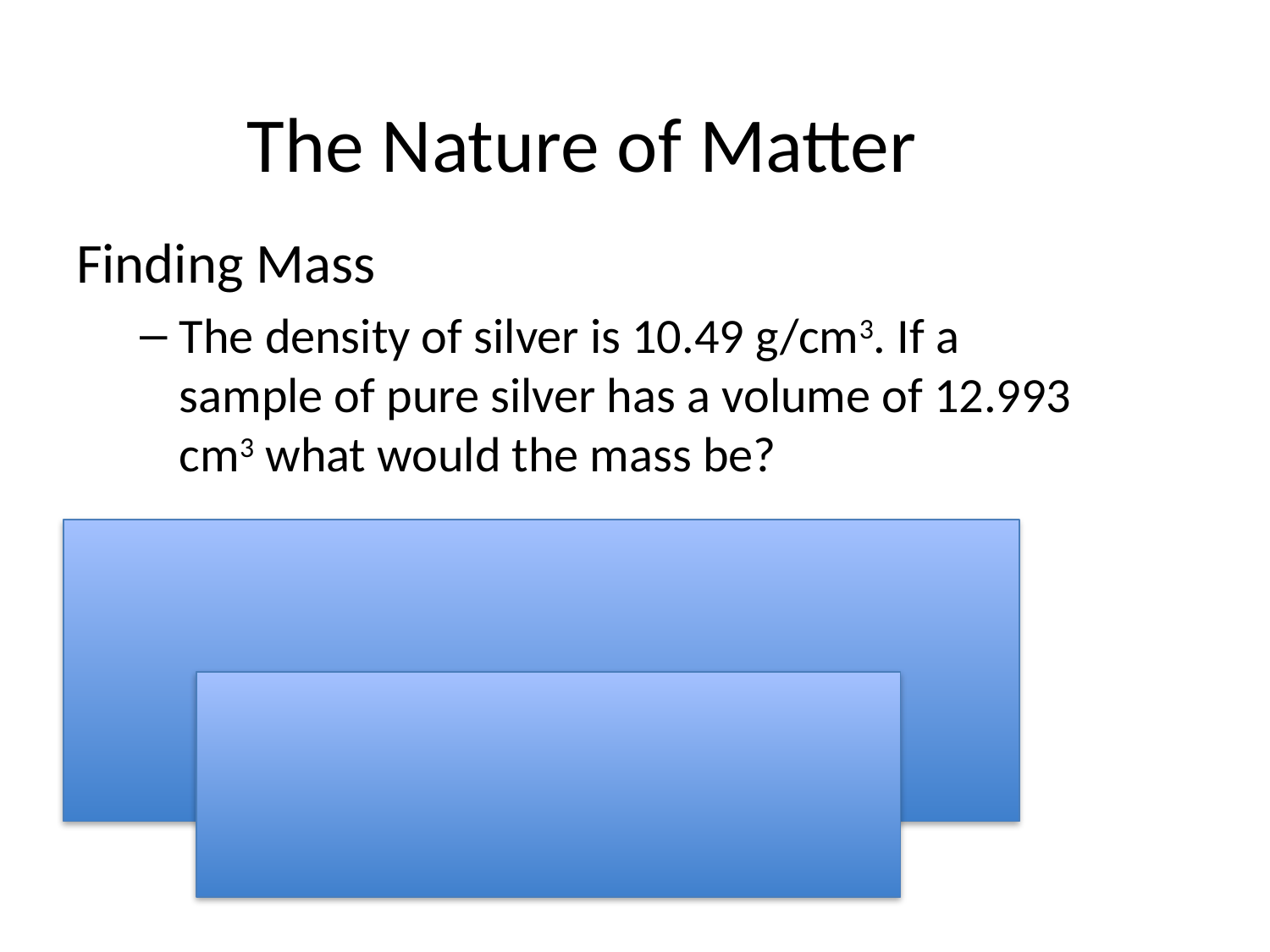

# The Nature of Matter
Finding Mass
The density of silver is 10.49 g/cm3. If a sample of pure silver has a volume of 12.993 cm3 what would the mass be?

10.49 g/cm3 = mass/12.993cm3

Mass= 136.30 g